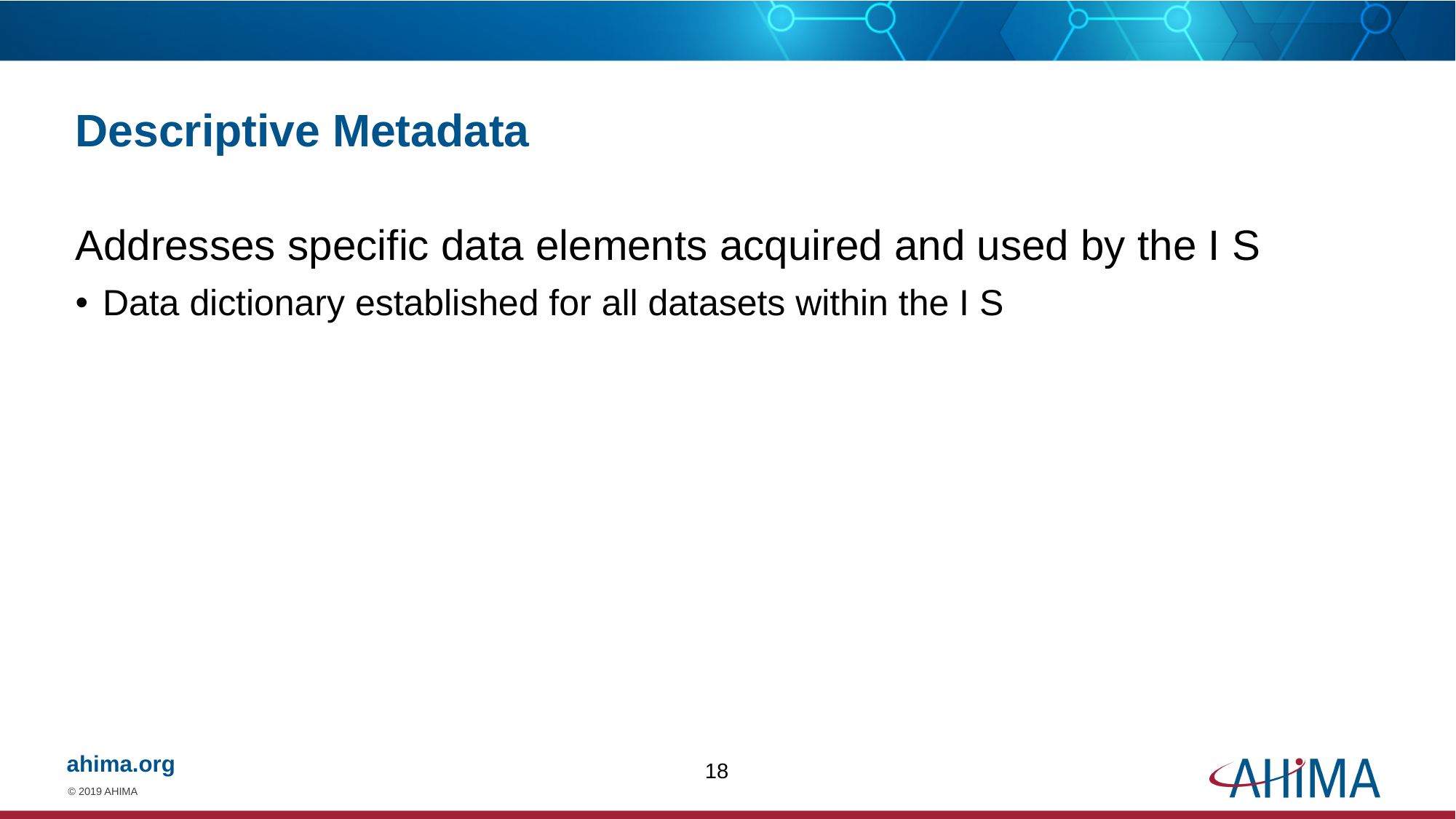

# Descriptive Metadata
Addresses specific data elements acquired and used by the I S
Data dictionary established for all datasets within the I S